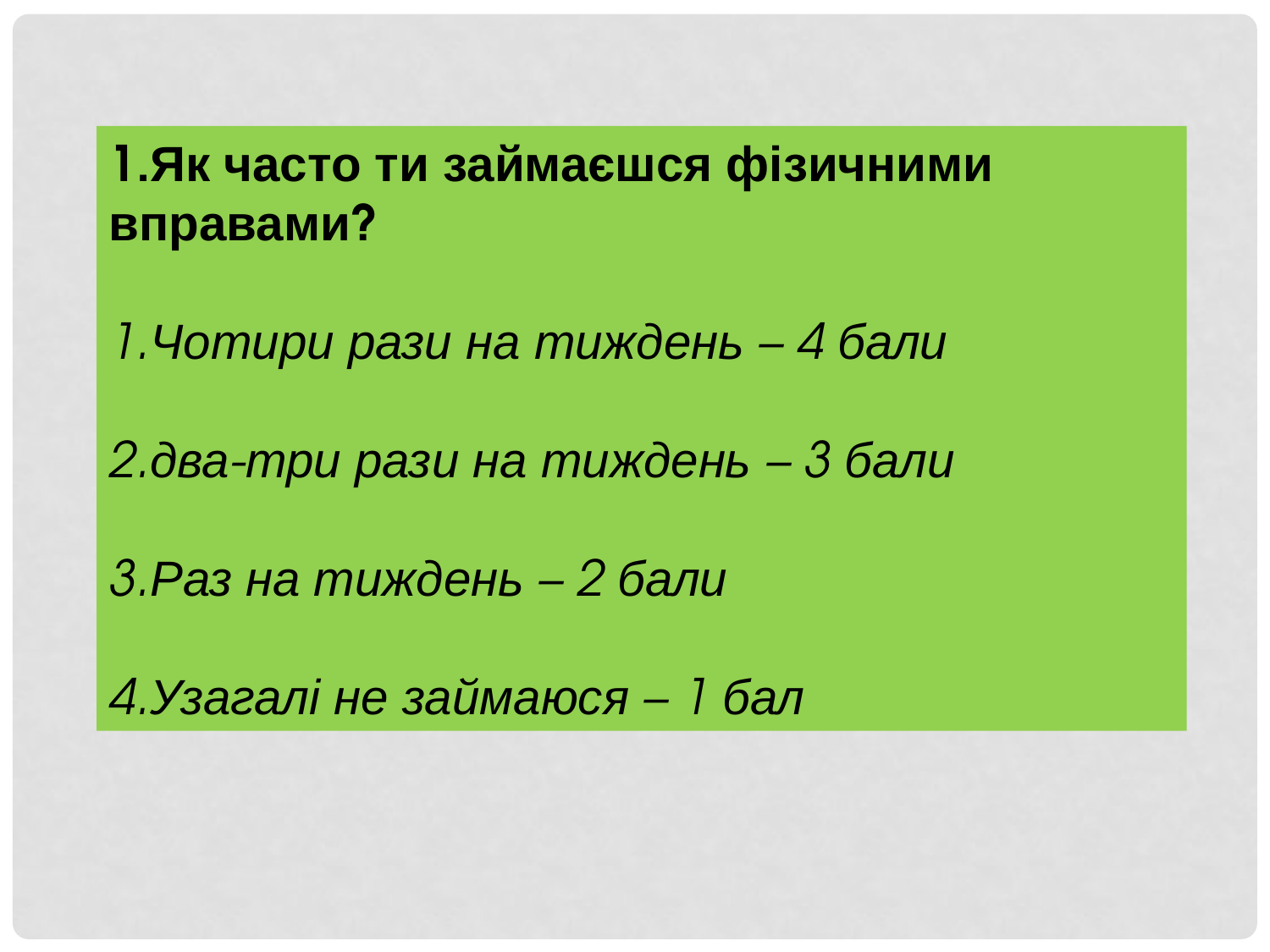

1.Як часто ти займаєшся фізичними вправами?

1.Чотири рази на тиждень – 4 бали

2.два-три рази на тиждень – 3 бали

3.Раз на тиждень – 2 бали

4.Узагалі не займаюся – 1 бал